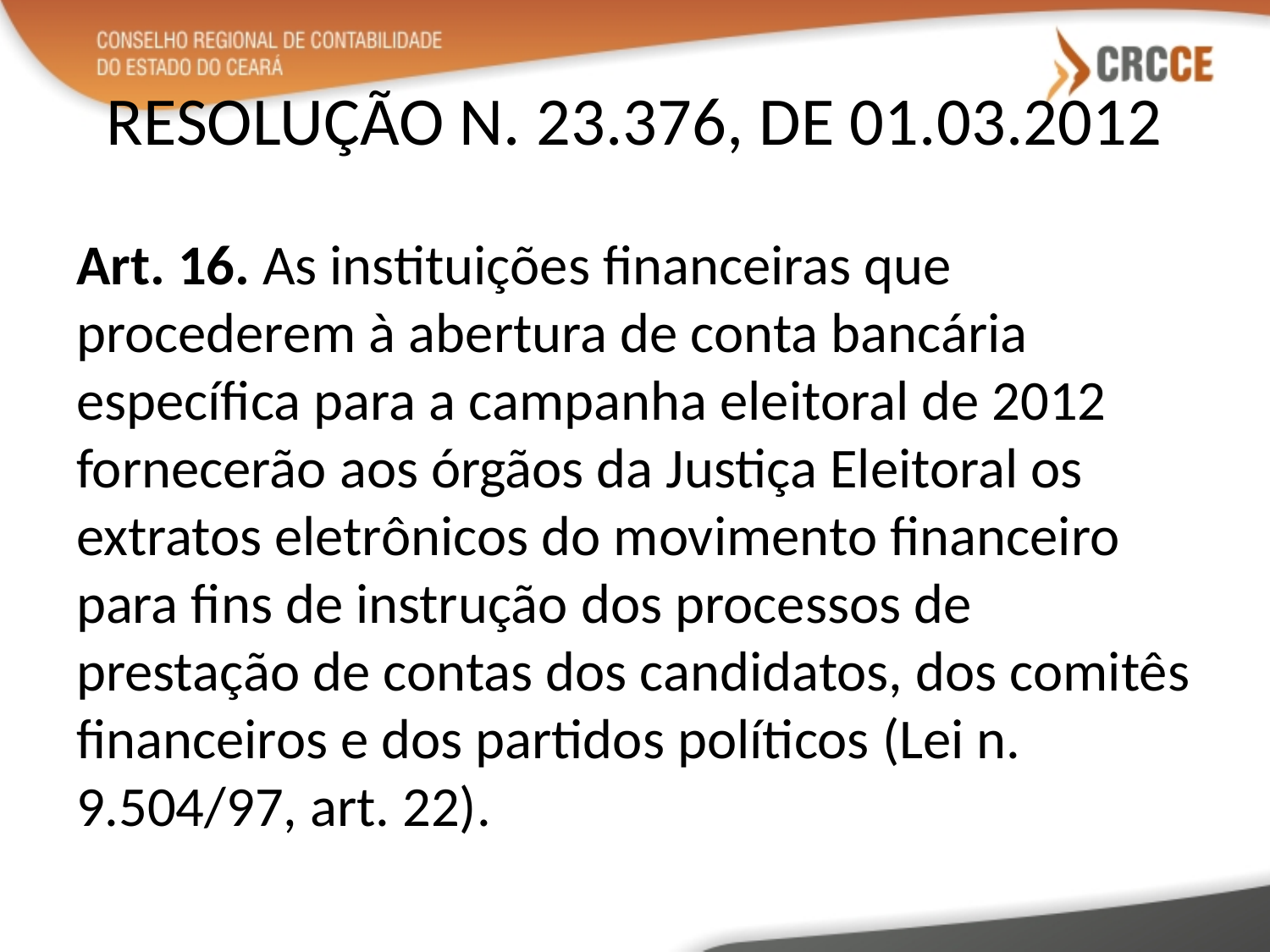

# RESOLUÇÃO N. 23.376, DE 01.03.2012
Art. 16. As instituições financeiras que procederem à abertura de conta bancária específica para a campanha eleitoral de 2012 fornecerão aos órgãos da Justiça Eleitoral os extratos eletrônicos do movimento financeiro para fins de instrução dos processos de prestação de contas dos candidatos, dos comitês financeiros e dos partidos políticos (Lei n. 9.504/97, art. 22).